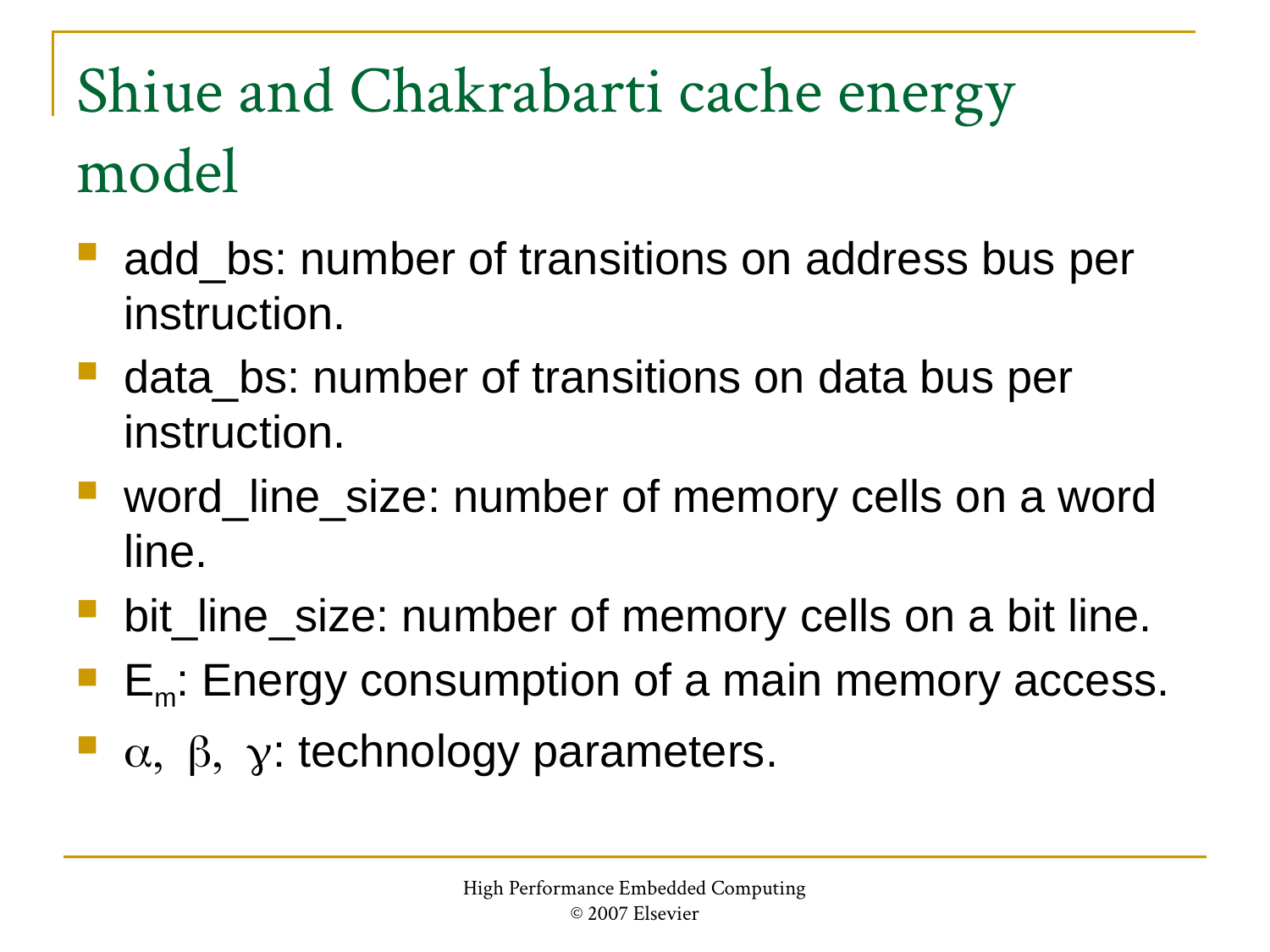

# Shiue and Chakrabarti cache energy model
add_bs: number of transitions on address bus per instruction.
data_bs: number of transitions on data bus per instruction.
word_line_size: number of memory cells on a word line.
bit_line_size: number of memory cells on a bit line.
Em: Energy consumption of a main memory access.
α, β, γ: technology parameters.
High Performance Embedded Computing
© 2007 Elsevier